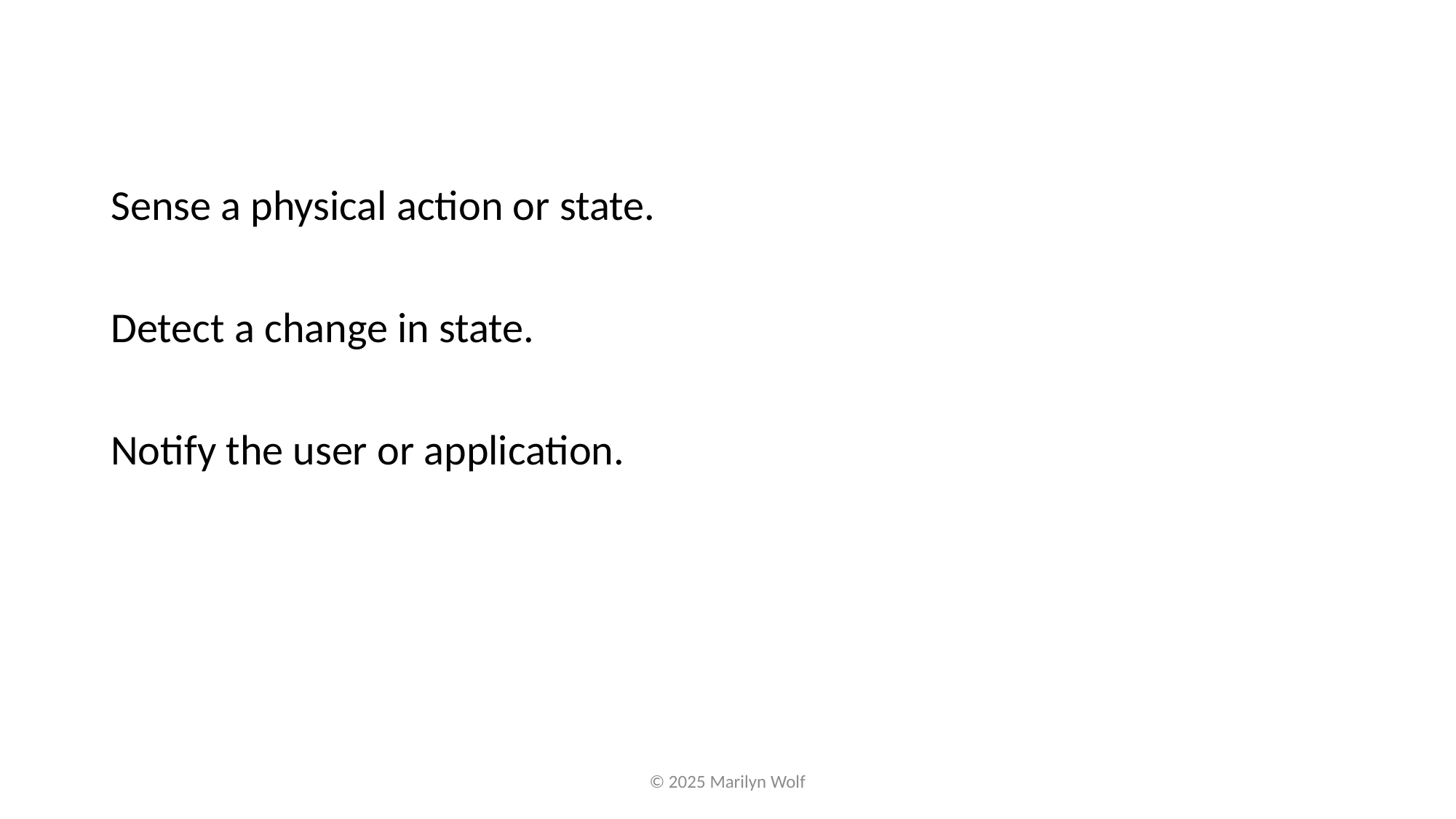

Sense a physical action or state.

Detect a change in state.

Notify the user or application.
© 2025 Marilyn Wolf